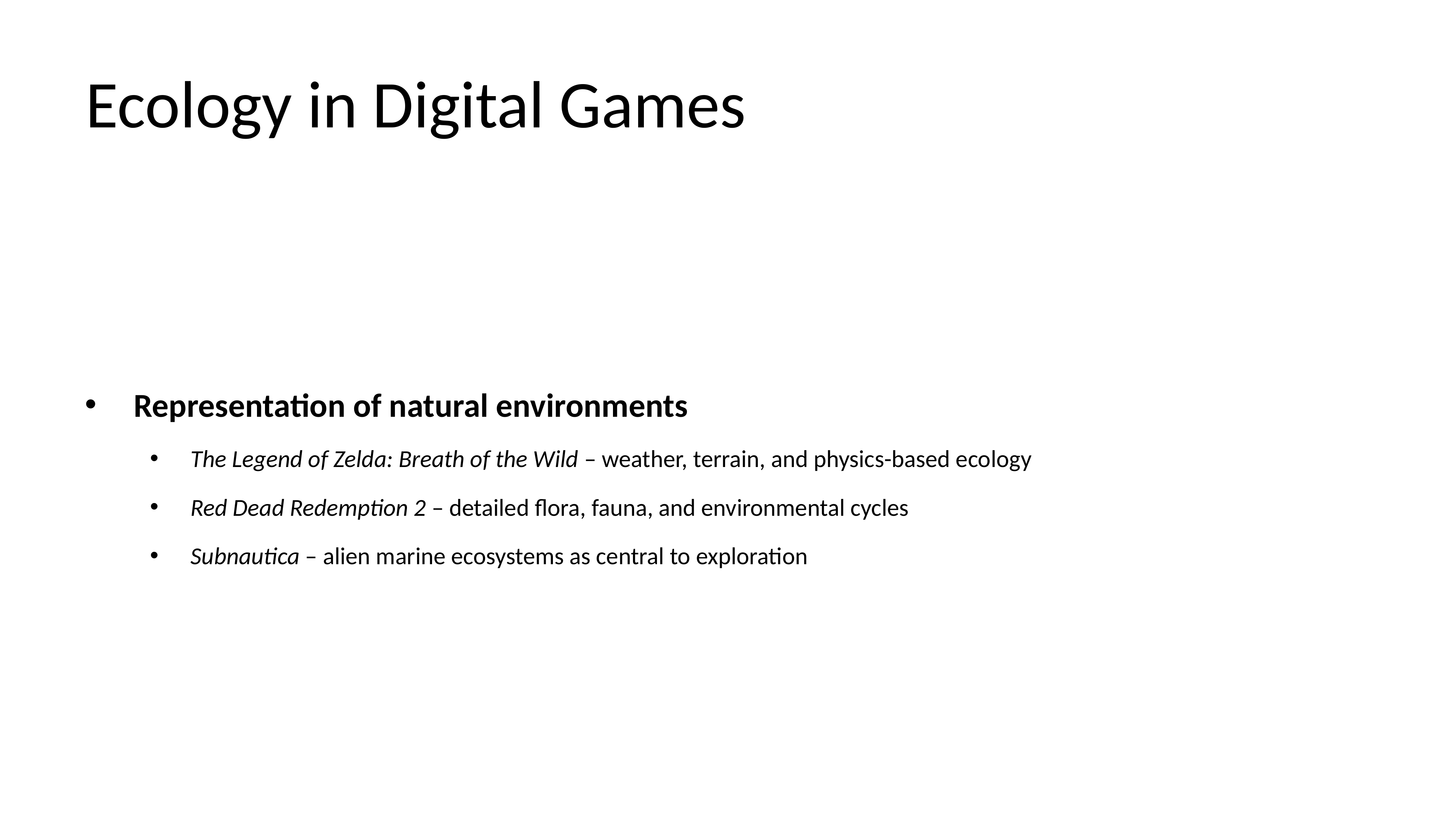

# Ecology in Digital Games
Representation of natural environments
The Legend of Zelda: Breath of the Wild – weather, terrain, and physics-based ecology
Red Dead Redemption 2 – detailed flora, fauna, and environmental cycles
Subnautica – alien marine ecosystems as central to exploration